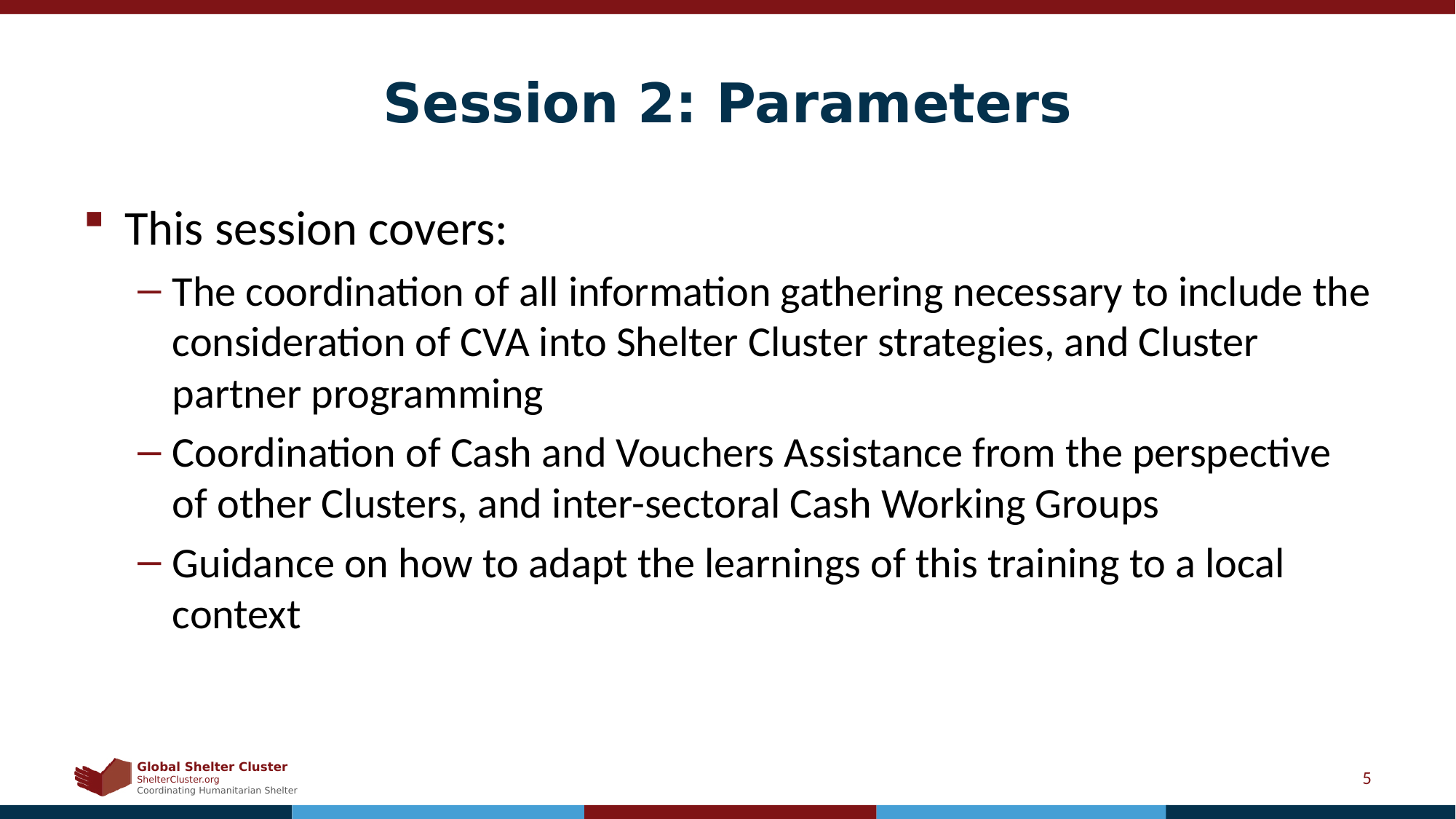

# Session 2: Parameters
This session covers:
The coordination of all information gathering necessary to include the consideration of CVA into Shelter Cluster strategies, and Cluster partner programming
Coordination of Cash and Vouchers Assistance from the perspective of other Clusters, and inter-sectoral Cash Working Groups
Guidance on how to adapt the learnings of this training to a local context
5